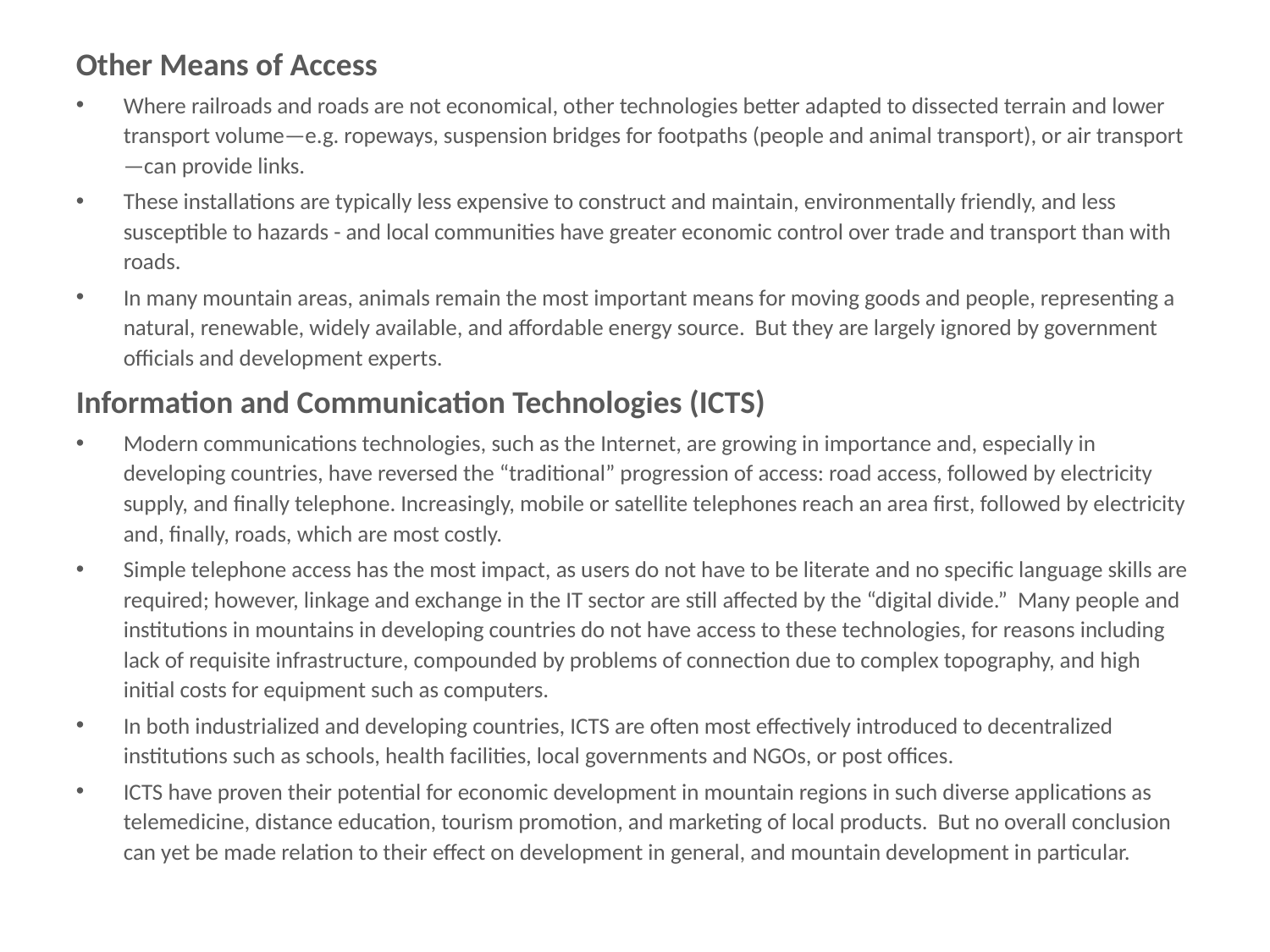

# Other Means of Access
Other Means of Access
Where railroads and roads are not economical, other technologies better adapted to dissected terrain and lower transport volume—e.g. ropeways, suspension bridges for footpaths (people and animal transport), or air transport—can provide links.
These installations are typically less expensive to construct and maintain, environmentally friendly, and less susceptible to hazards - and local communities have greater economic control over trade and transport than with roads.
In many mountain areas, animals remain the most important means for moving goods and people, representing a natural, renewable, widely available, and affordable energy source.  But they are largely ignored by government officials and development experts.
Information and Communication Technologies (ICTS)
Modern communications technologies, such as the Internet, are growing in importance and, especially in developing countries, have reversed the “traditional” progression of access: road access, followed by electricity supply, and finally telephone. Increasingly, mobile or satellite telephones reach an area first, followed by electricity and, finally, roads, which are most costly.
Simple telephone access has the most impact, as users do not have to be literate and no specific language skills are required; however, linkage and exchange in the IT sector are still affected by the “digital divide.”  Many people and institutions in mountains in developing countries do not have access to these technologies, for reasons including lack of requisite infrastructure, compounded by problems of connection due to complex topography, and high initial costs for equipment such as computers.
In both industrialized and developing countries, ICTS are often most effectively introduced to decentralized institutions such as schools, health facilities, local governments and NGOs, or post offices.
ICTS have proven their potential for economic development in mountain regions in such diverse applications as telemedicine, distance education, tourism promotion, and marketing of local products.  But no overall conclusion can yet be made relation to their effect on development in general, and mountain development in particular.